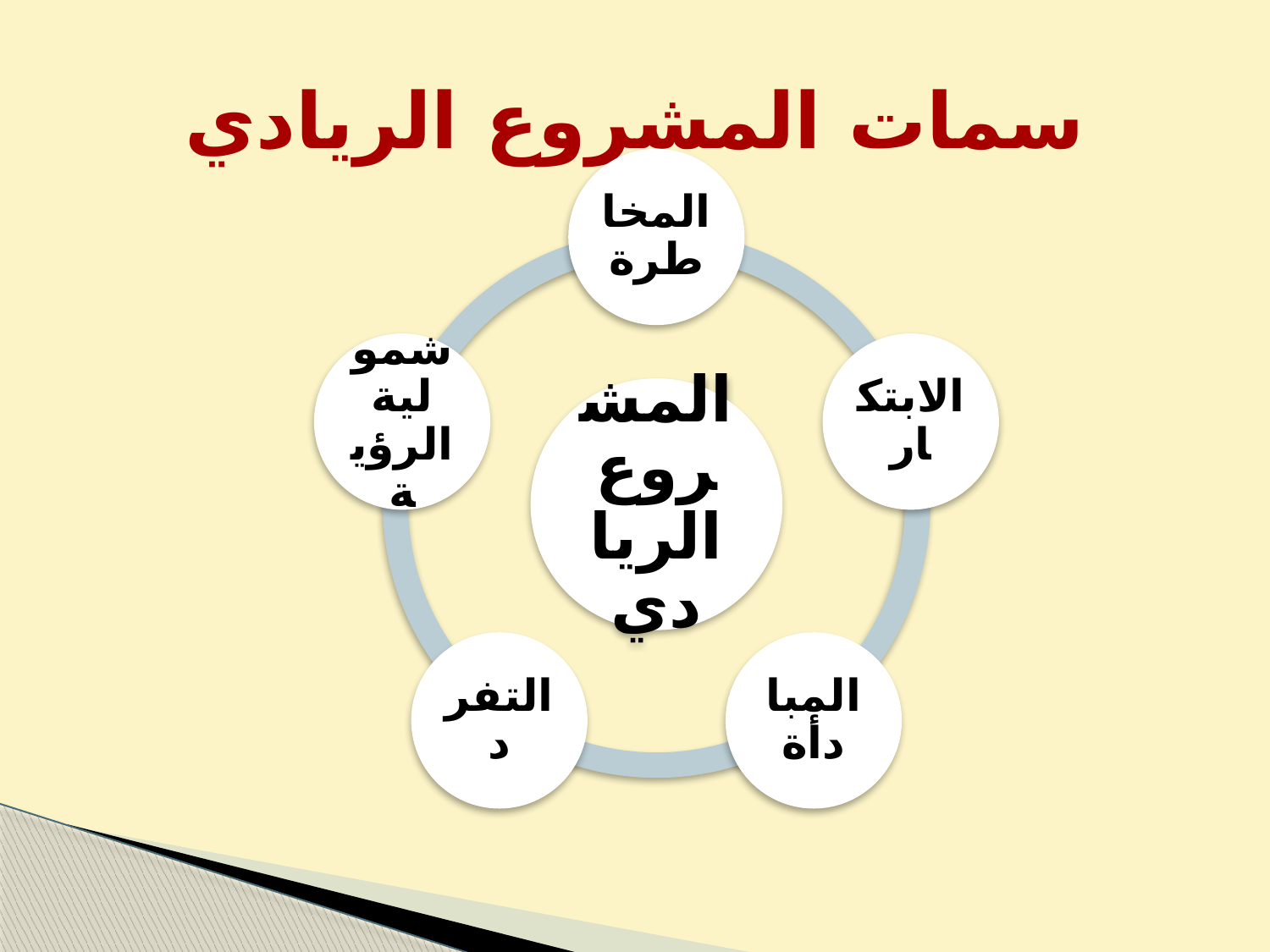

# سمات المشروع الريادي
المشروع الريادي
المخاطرة
الابتكار
المبادأة
التفرد
شمولية الرؤية